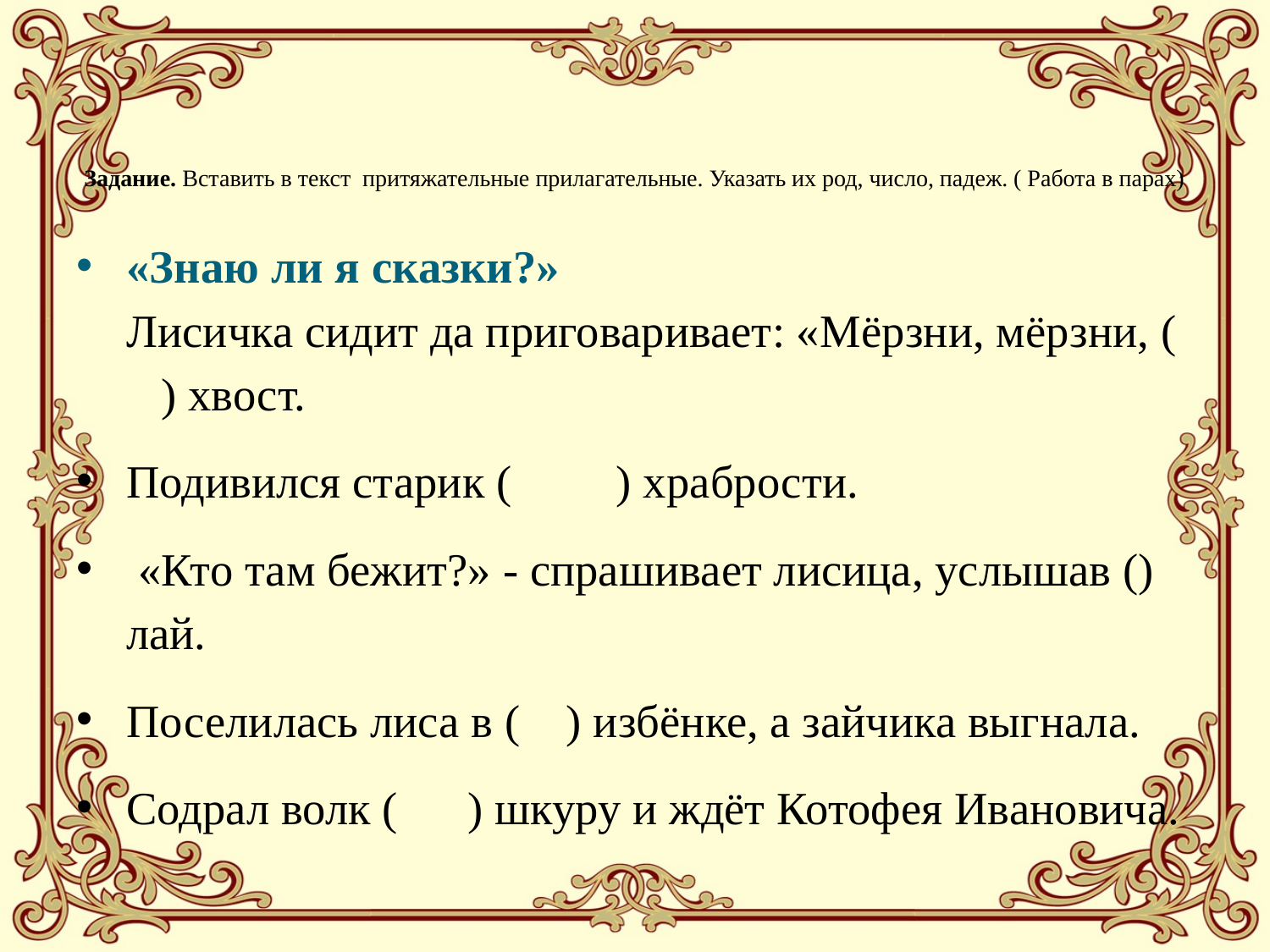

# Задание. Вставить в текст  притяжательные прилагательные. Указать их род, число, падеж. ( Работа в парах)
«Знаю ли я сказки?»
Лисичка сидит да приговаривает: «Мёрзни, мёрзни, (     ) хвост.
Подивился старик (         ) храбрости.
 «Кто там бежит?» - спрашивает лисица, услышав () лай.
Поселилась лиса в (    ) избёнке, а зайчика выгнала.
Содрал волк (      ) шкуру и ждёт Котофея Ивановича.